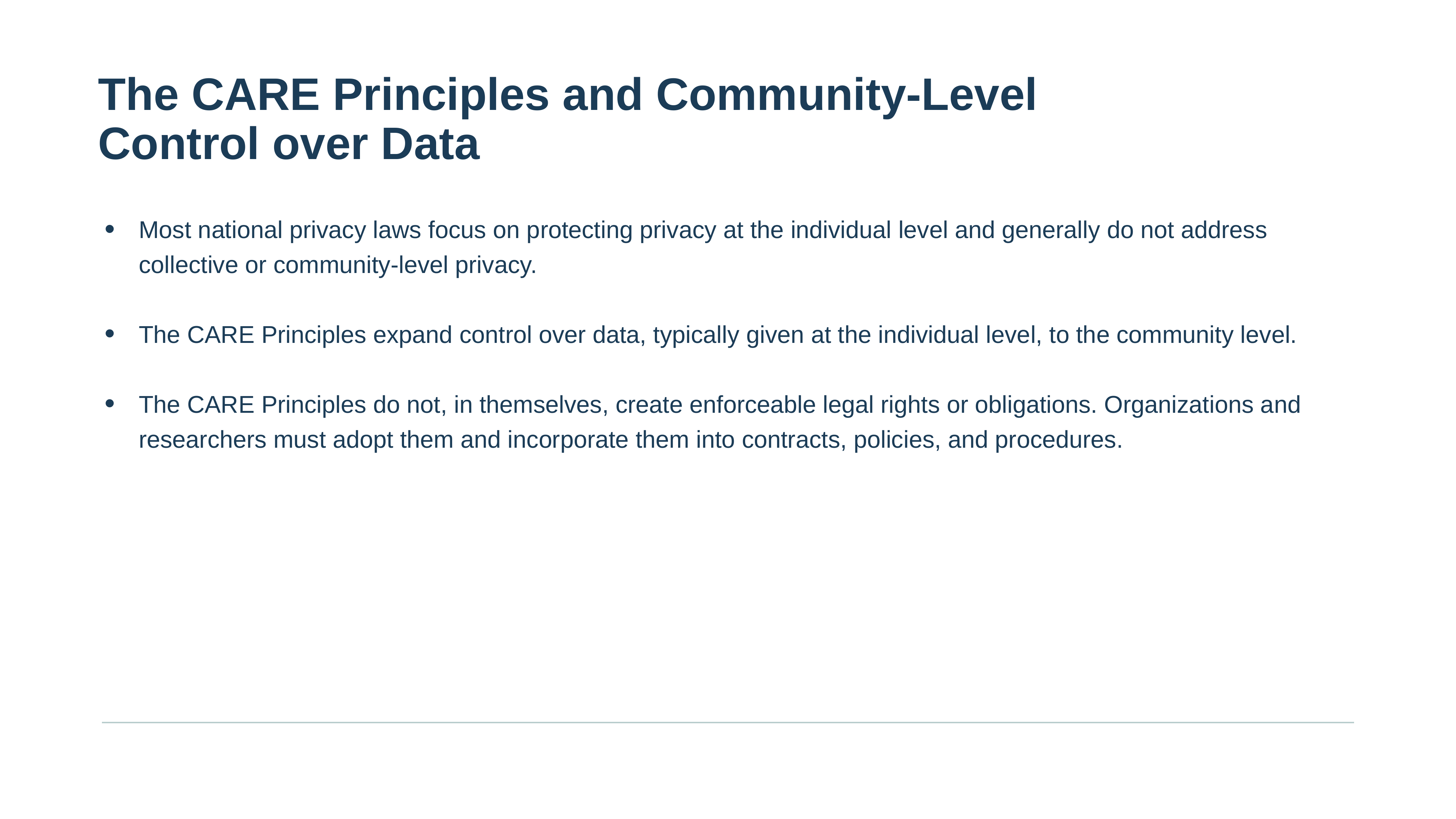

The CARE Principles and Community-Level Control over Data
Most national privacy laws focus on protecting privacy at the individual level and generally do not address collective or community-level privacy.

The CARE Principles expand control over data, typically given at the individual level, to the community level.

The CARE Principles do not, in themselves, create enforceable legal rights or obligations. Organizations and researchers must adopt them and incorporate them into contracts, policies, and procedures.